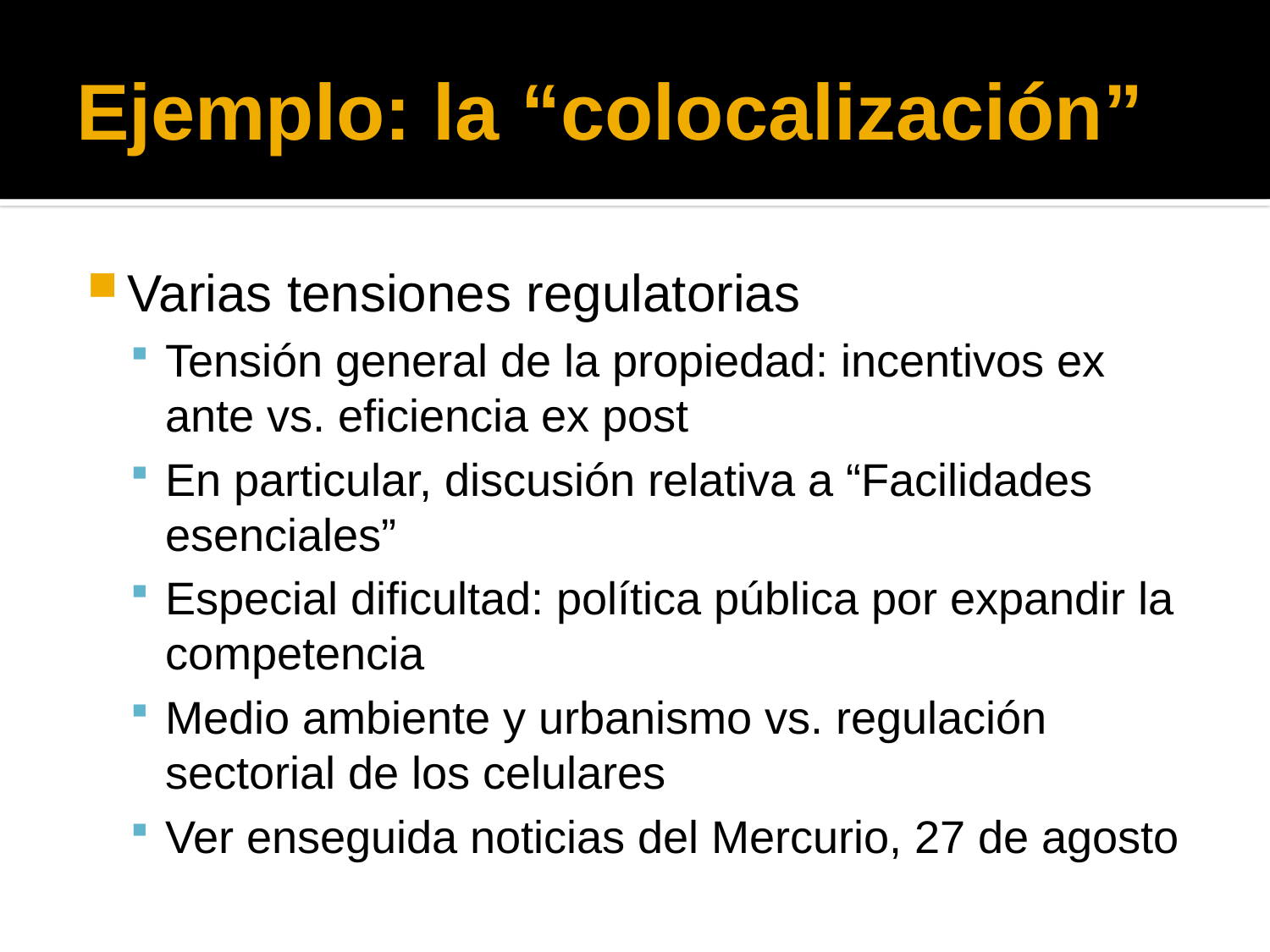

# Ejemplo: la “colocalización”
Varias tensiones regulatorias
Tensión general de la propiedad: incentivos ex ante vs. eficiencia ex post
En particular, discusión relativa a “Facilidades esenciales”
Especial dificultad: política pública por expandir la competencia
Medio ambiente y urbanismo vs. regulación sectorial de los celulares
Ver enseguida noticias del Mercurio, 27 de agosto